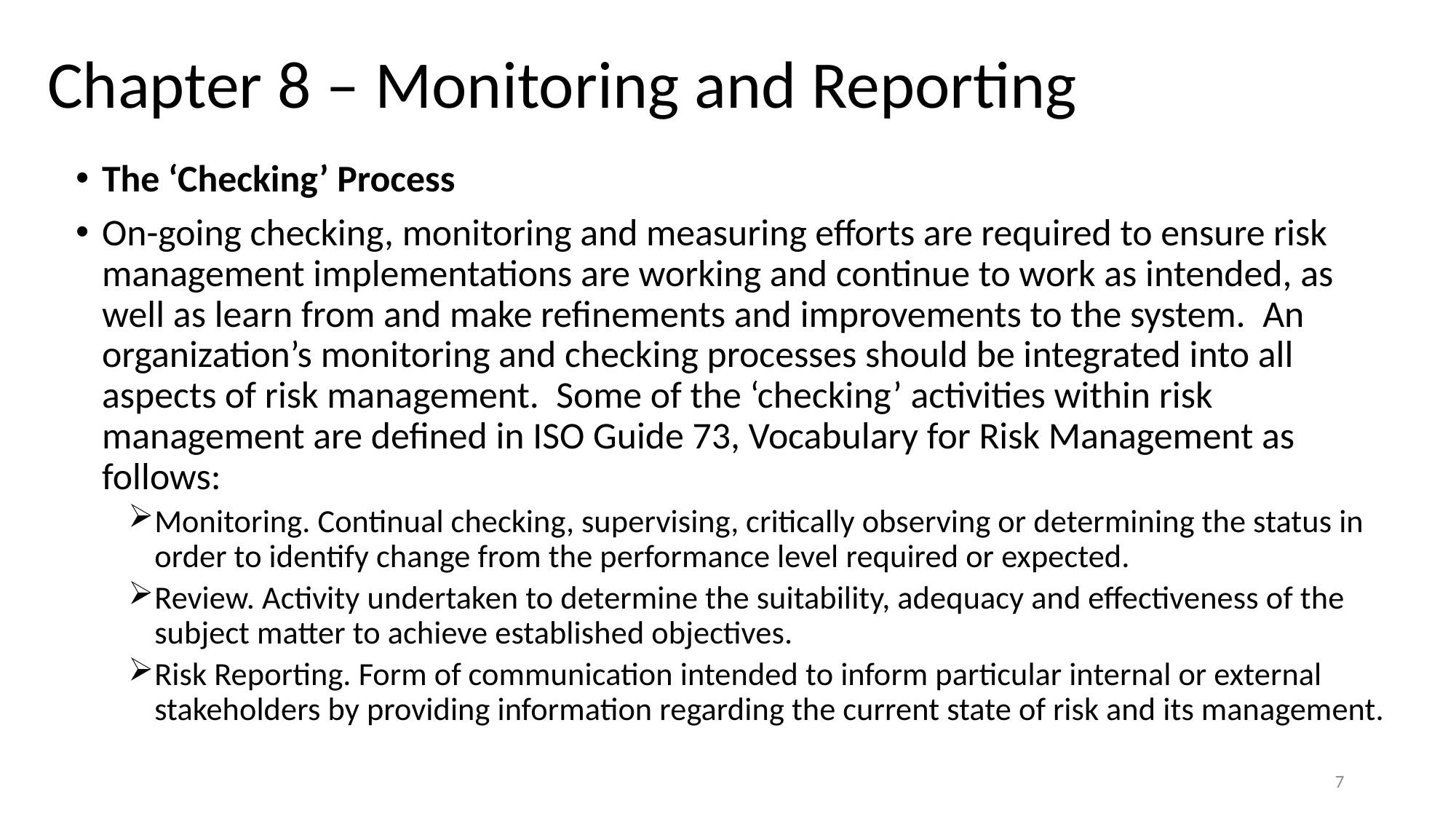

# Chapter 8 – Monitoring and Reporting
The ‘Checking’ Process
On-going checking, monitoring and measuring efforts are required to ensure risk management implementations are working and continue to work as intended, as well as learn from and make refinements and improvements to the system.  An organization’s monitoring and checking processes should be integrated into all aspects of risk management.  Some of the ‘checking’ activities within risk management are defined in ISO Guide 73, Vocabulary for Risk Management as follows:
Monitoring. Continual checking, supervising, critically observing or determining the status in order to identify change from the performance level required or expected.
Review. Activity undertaken to determine the suitability, adequacy and effectiveness of the subject matter to achieve established objectives.
Risk Reporting. Form of communication intended to inform particular internal or external stakeholders by providing information regarding the current state of risk and its management.
7